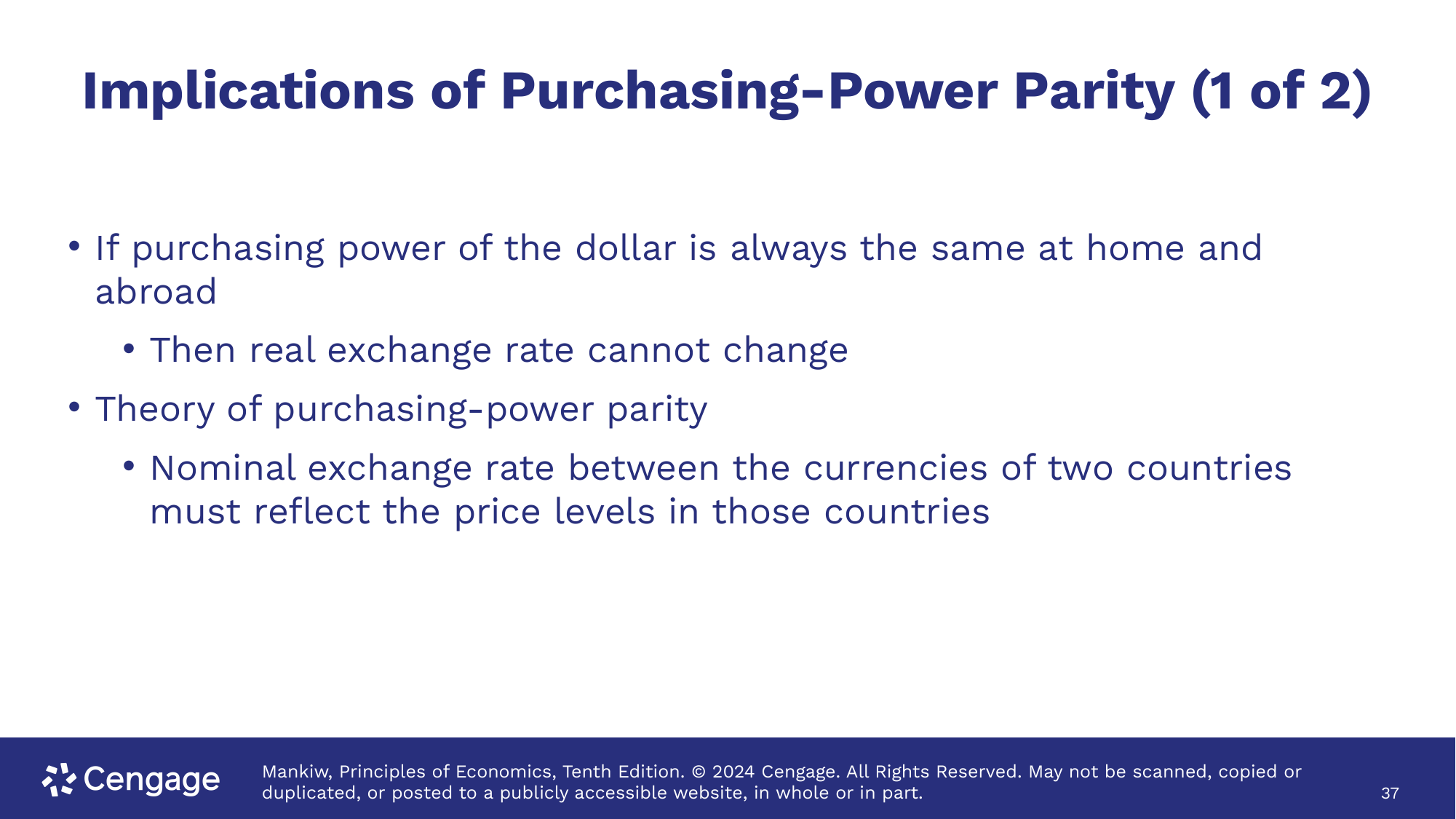

# Implications of Purchasing-Power Parity (1 of 2)
If purchasing power of the dollar is always the same at home and abroad
Then real exchange rate cannot change
Theory of purchasing-power parity
Nominal exchange rate between the currencies of two countries must reflect the price levels in those countries